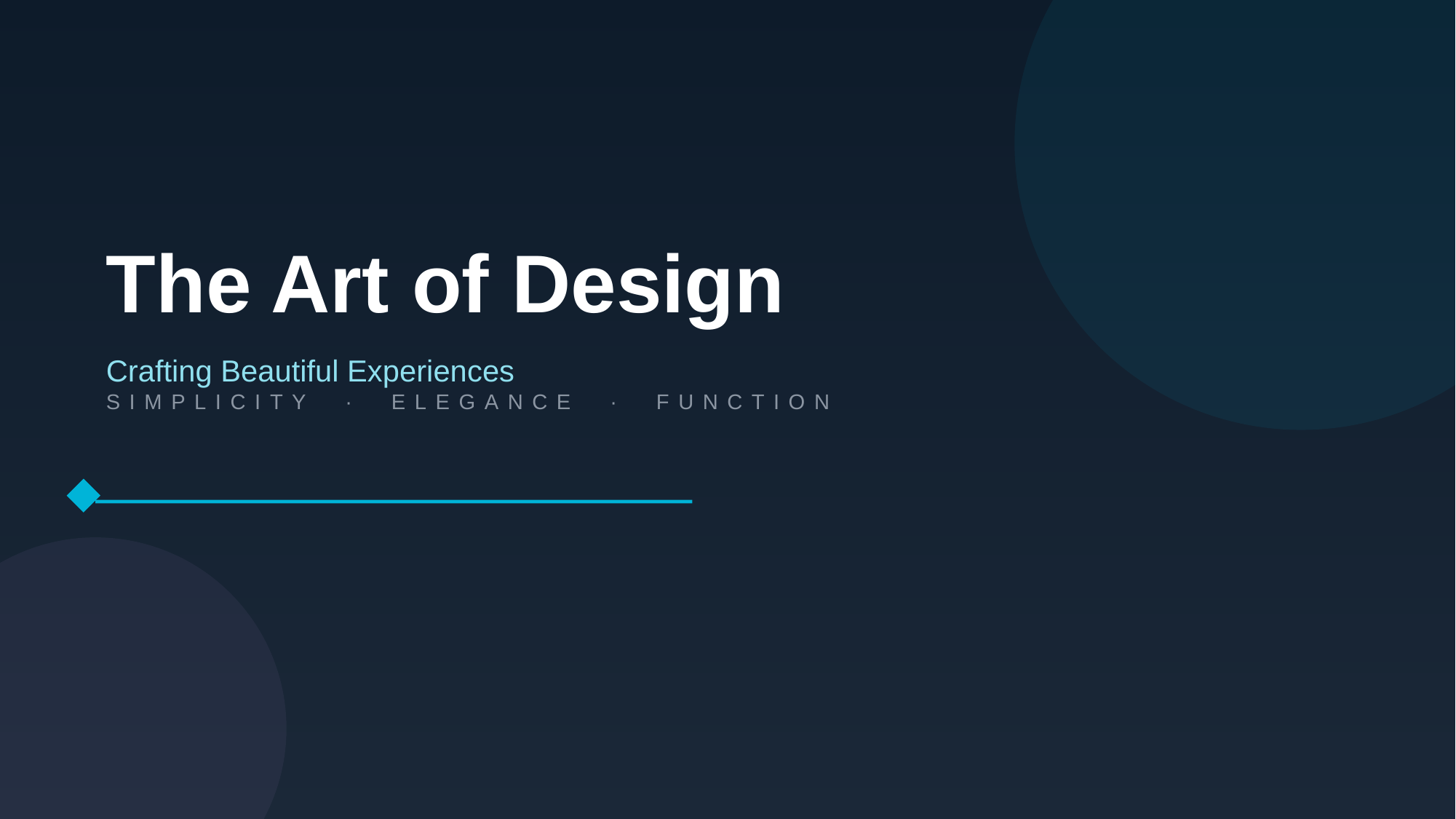

The Art of Design
Crafting Beautiful Experiences
SIMPLICITY  ·  ELEGANCE  ·  FUNCTION